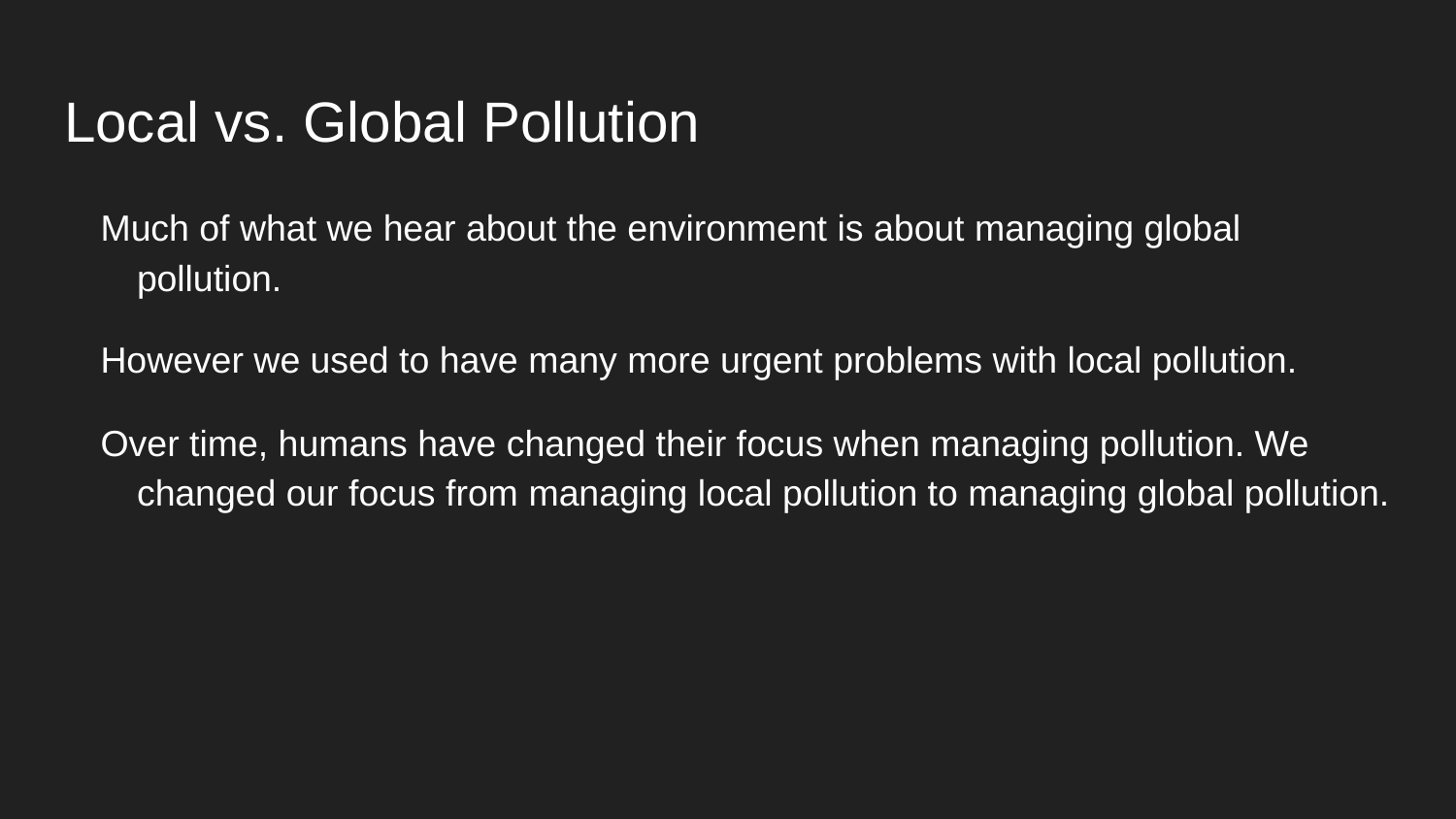

# Local vs. Global Pollution
Much of what we hear about the environment is about managing global pollution.
However we used to have many more urgent problems with local pollution.
Over time, humans have changed their focus when managing pollution. We changed our focus from managing local pollution to managing global pollution.